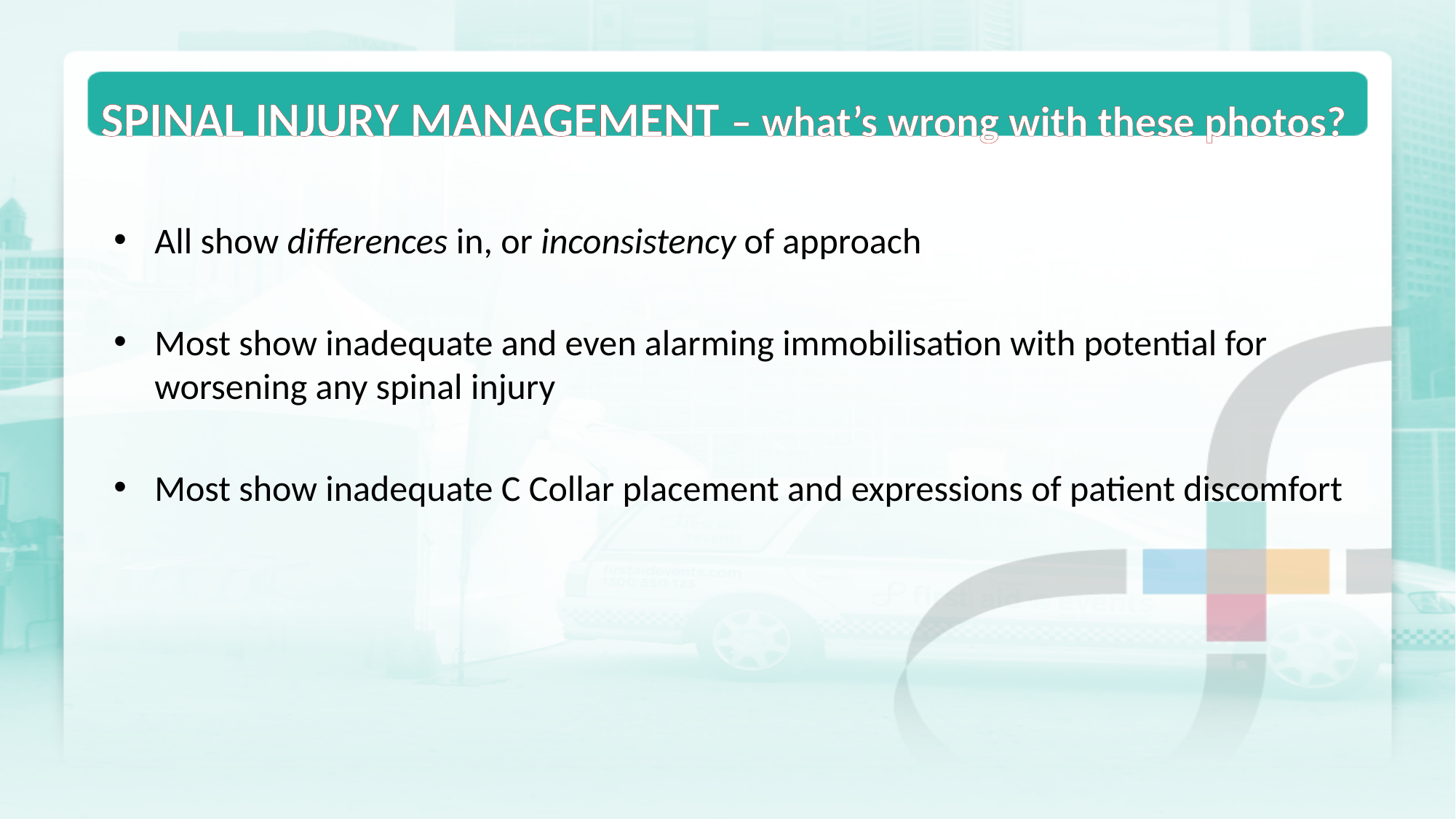

# SPINAL INJURY MANAGEMENT – what’s wrong with these photos?

All show differences in, or inconsistency of approach

Most show inadequate and even alarming immobilisation with potential for worsening any spinal injury

Most show inadequate C Collar placement and expressions of patient discomfort